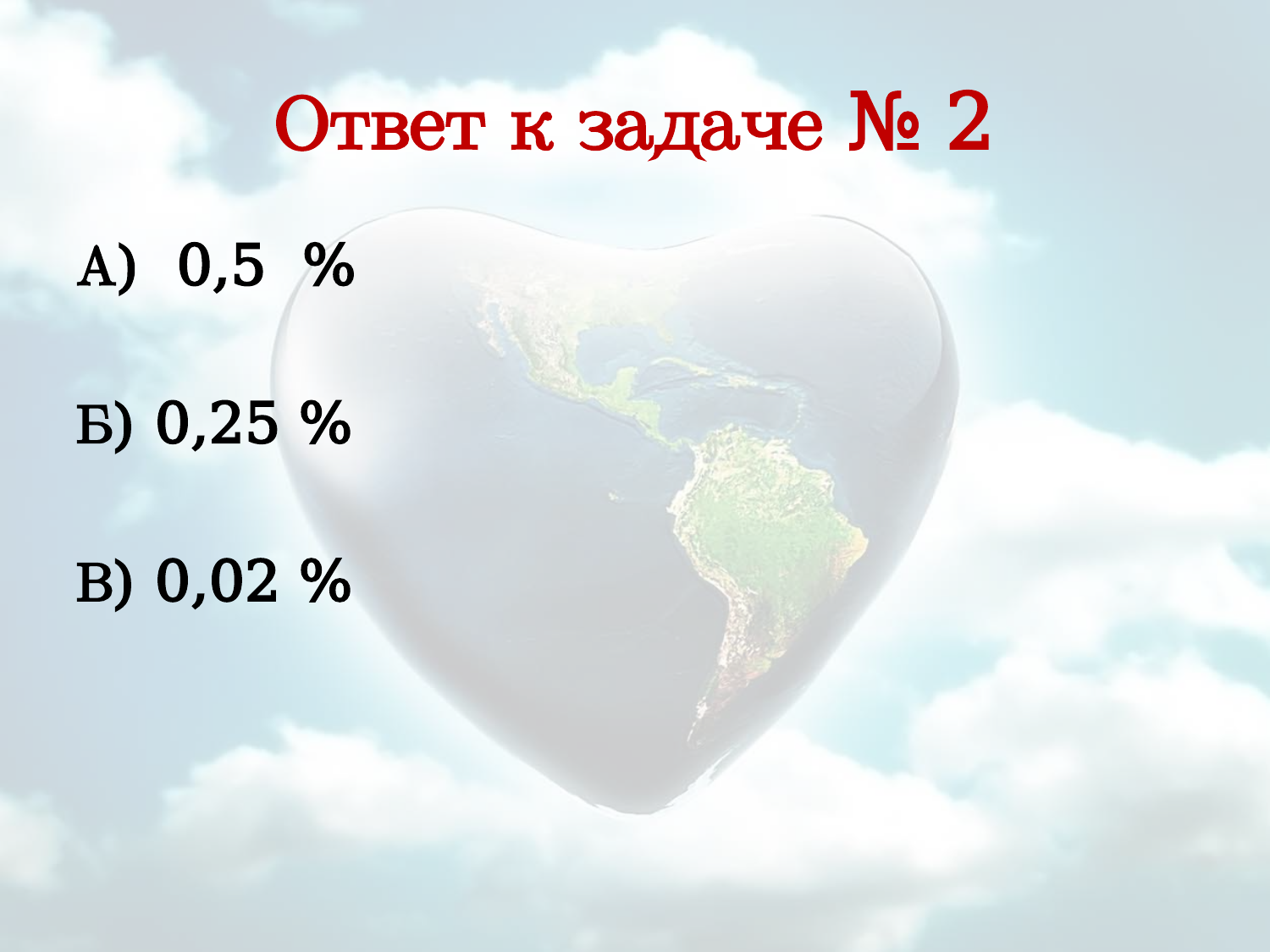

Ответ к задаче № 2
А)  0,5  %

Б) 0,25 %

В) 0,02 %